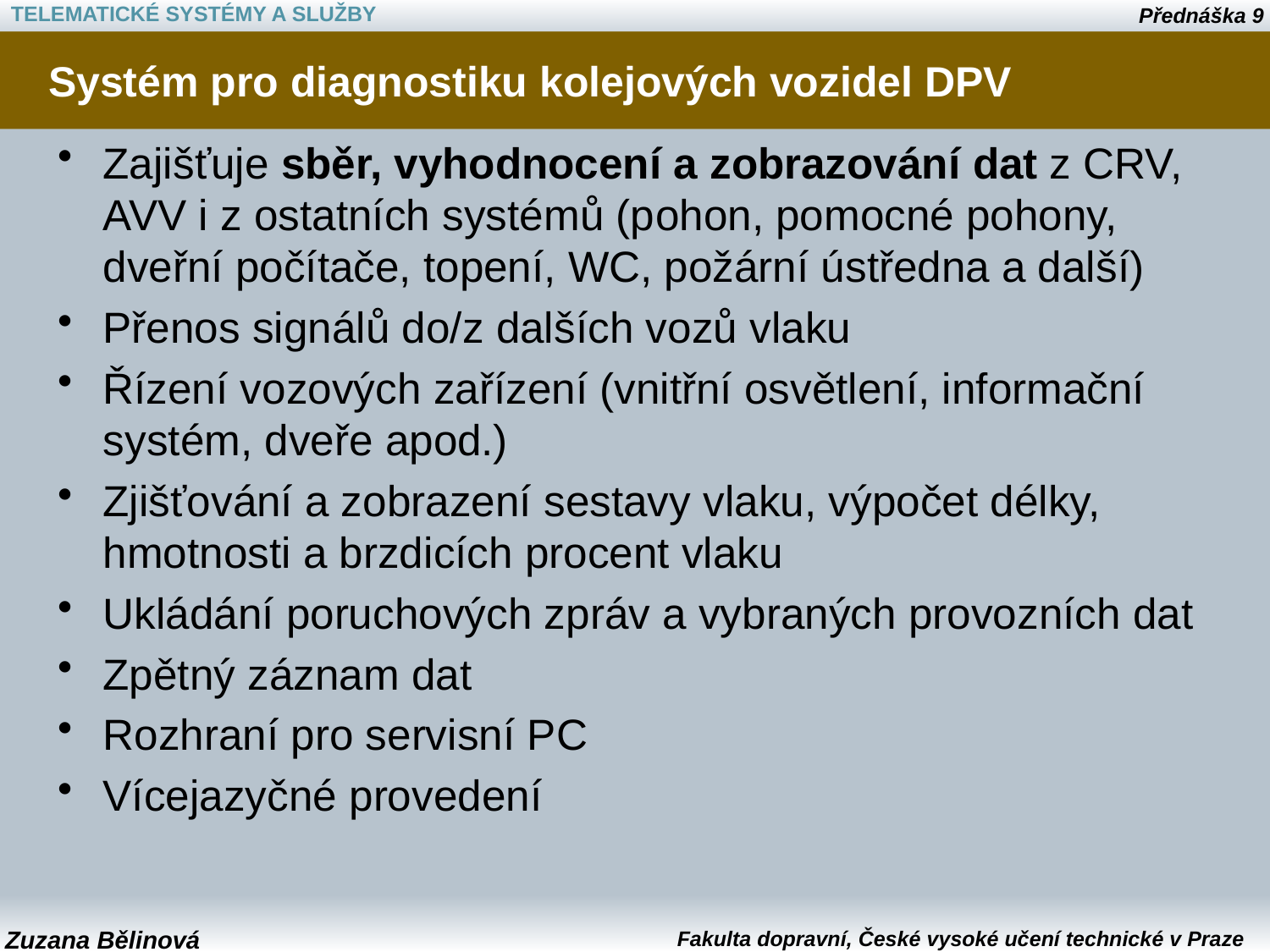

# Systém pro diagnostiku kolejových vozidel DPV
Zajišťuje sběr, vyhodnocení a zobrazování dat z CRV, AVV i z ostatních systémů (pohon, pomocné pohony, dveřní počítače, topení, WC, požární ústředna a další)
Přenos signálů do/z dalších vozů vlaku
Řízení vozových zařízení (vnitřní osvětlení, informační systém, dveře apod.)
Zjišťování a zobrazení sestavy vlaku, výpočet délky, hmotnosti a brzdicích procent vlaku
Ukládání poruchových zpráv a vybraných provozních dat
Zpětný záznam dat
Rozhraní pro servisní PC
Vícejazyčné provedení